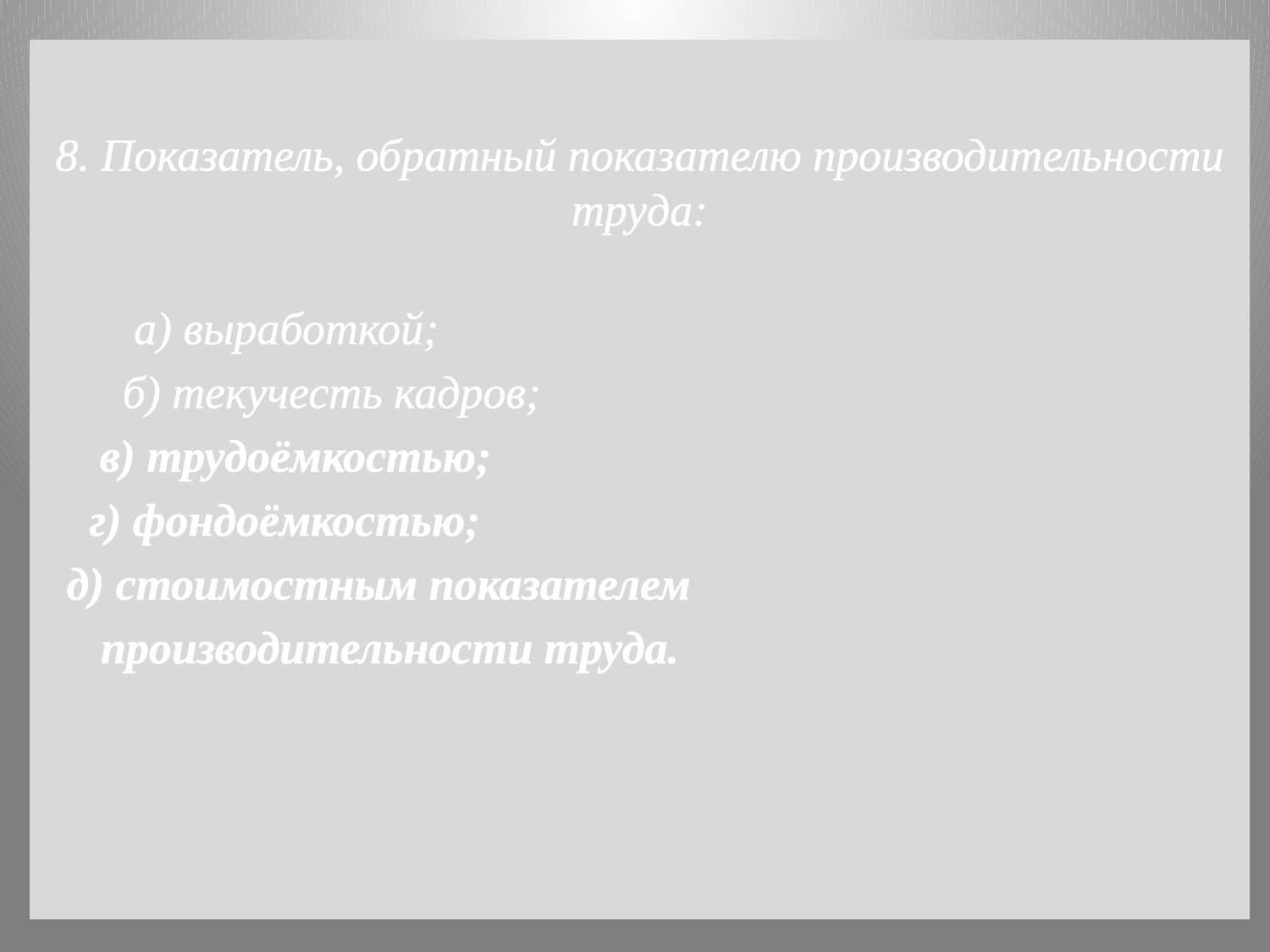

8. Показатель, обратный показателю производительности труда:

        а) выработкой;
       б) текучесть кадров;
     в) трудоёмкостью;
    г) фондоёмкостью;
  д) стоимостным показателем
     производительности труда.